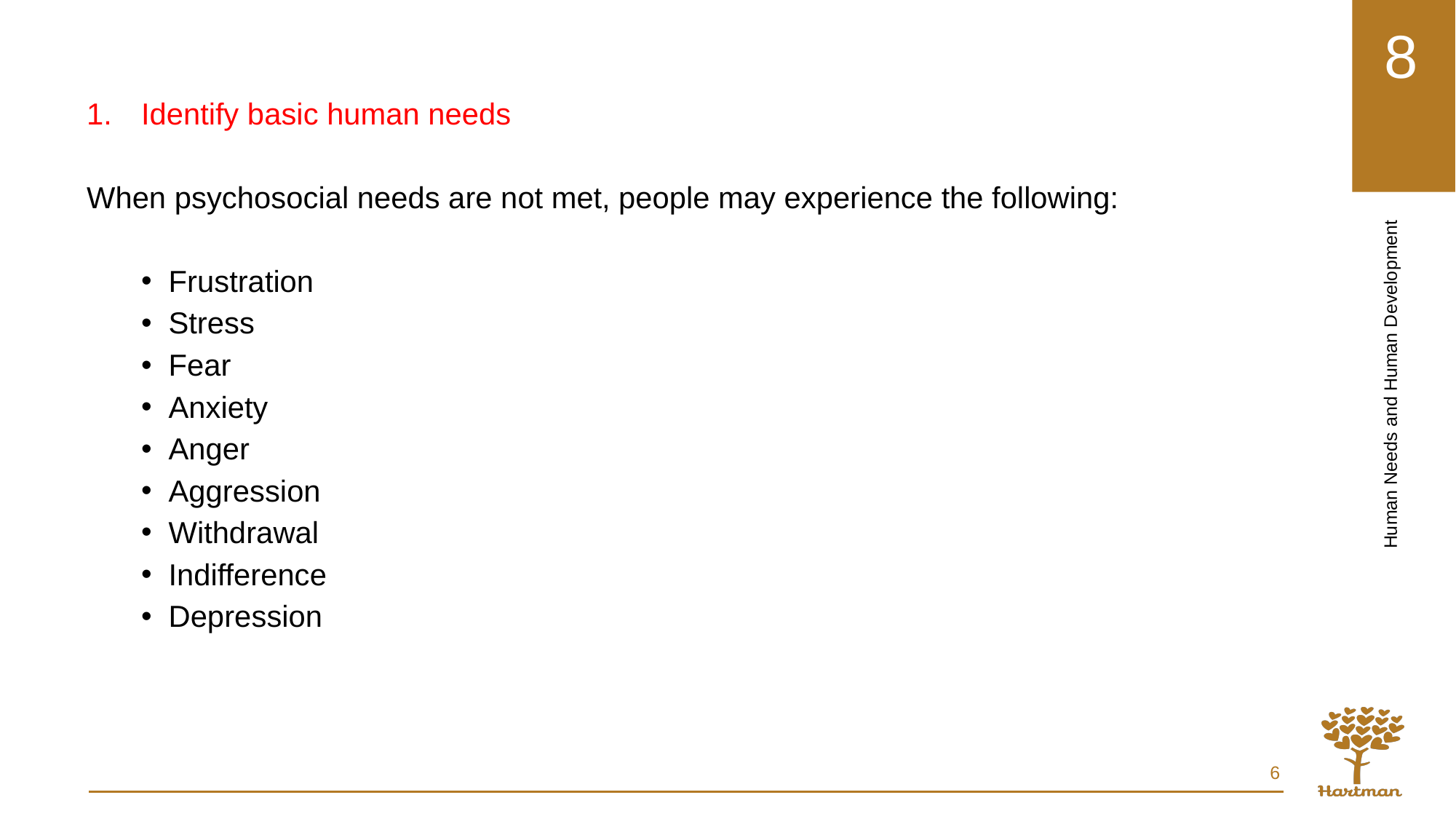

Identify basic human needs

When psychosocial needs are not met, people may experience the following:

Frustration
Stress
Fear
Anxiety
Anger
Aggression
Withdrawal
Indifference
Depression
6